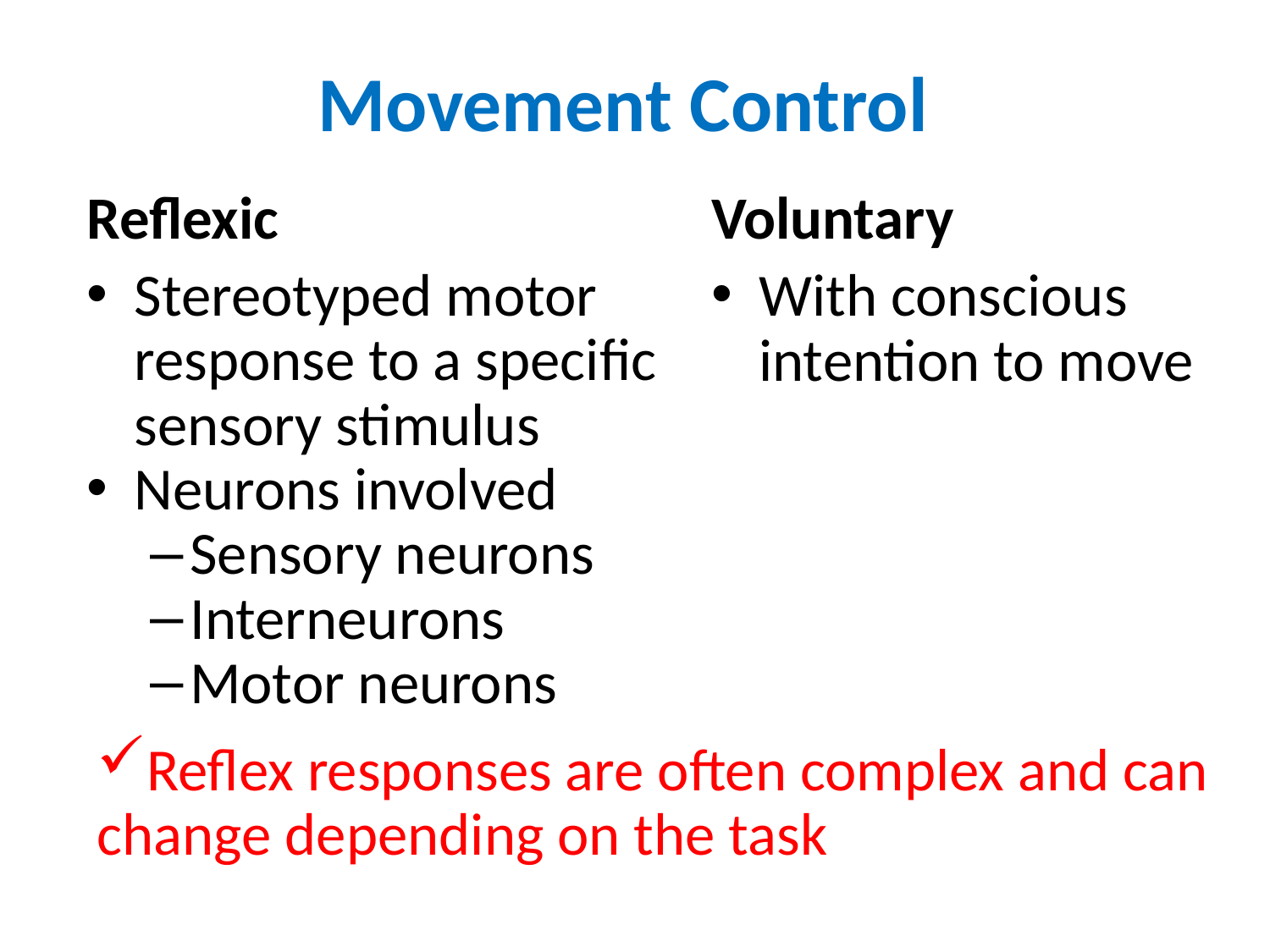

# Movement Control
Reflexic
Voluntary
Stereotyped motor response to a specific sensory stimulus
Neurons involved
Sensory neurons
Interneurons
Motor neurons
With conscious intention to move
Reflex responses are often complex and can change depending on the task